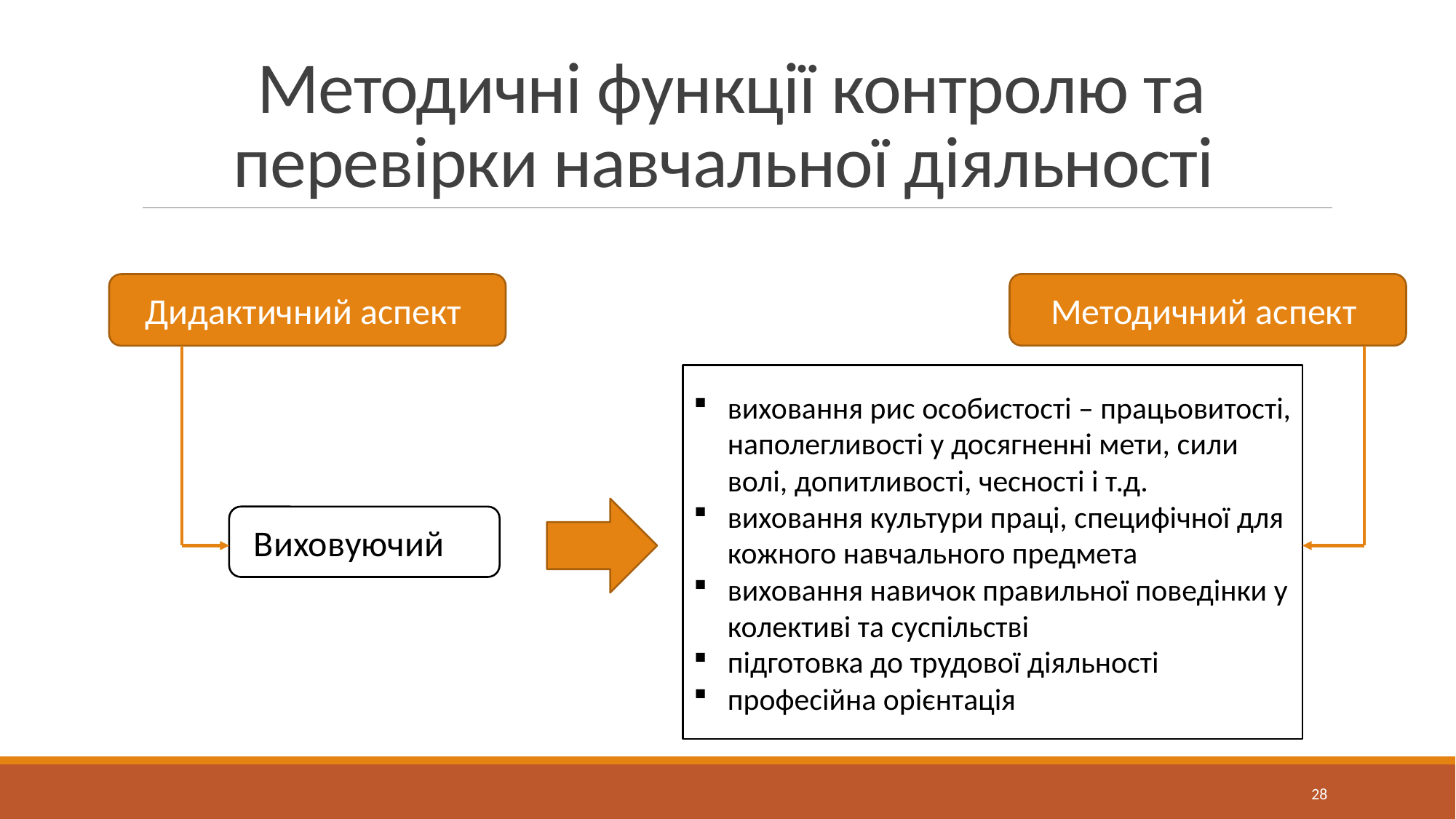

# Методичні функції контролю та перевірки навчальної діяльності
Методичний аспект
Дидактичний аспект
виховання рис особистості – працьовитості, наполегливості у досягненні мети, сили волі, допитливості, чесності і т.д.
виховання культури праці, специфічної для кожного навчального предмета
виховання навичок правильної поведінки у колективі та суспільстві
підготовка до трудової діяльності
професійна орієнтація

Виховуючий
28